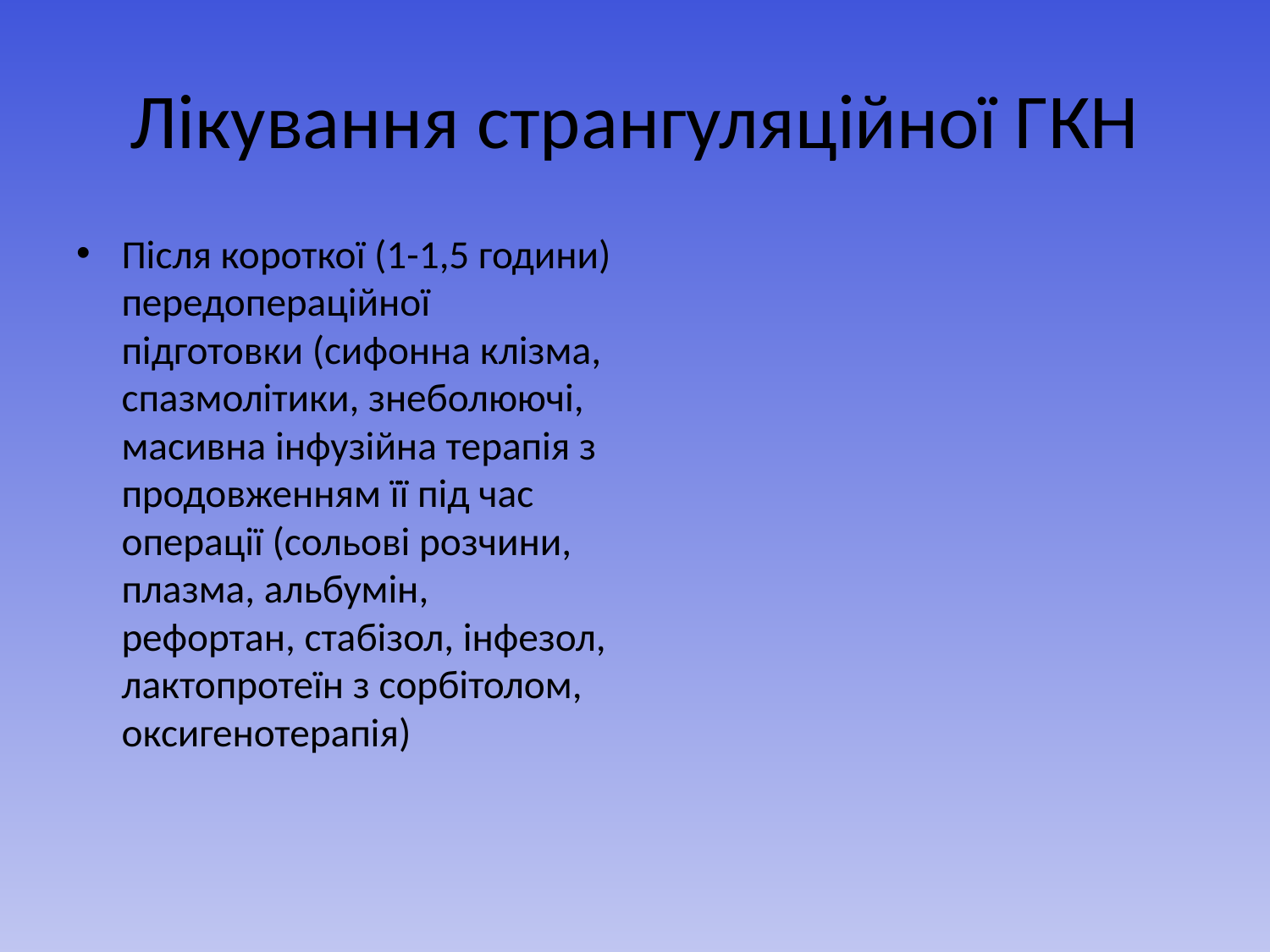

# Лікування странгуляційної ГКН
Після короткої (1-1,5 години) передопераційної підготовки (сифонна клізма, спазмолітики, знеболюючі, масивна інфузійна терапія з продовженням її під час операції (сольові розчини, плазма, альбумін, рефортан, стабізол, інфезол, лактопротеїн з сорбітолом, оксигенотерапія)